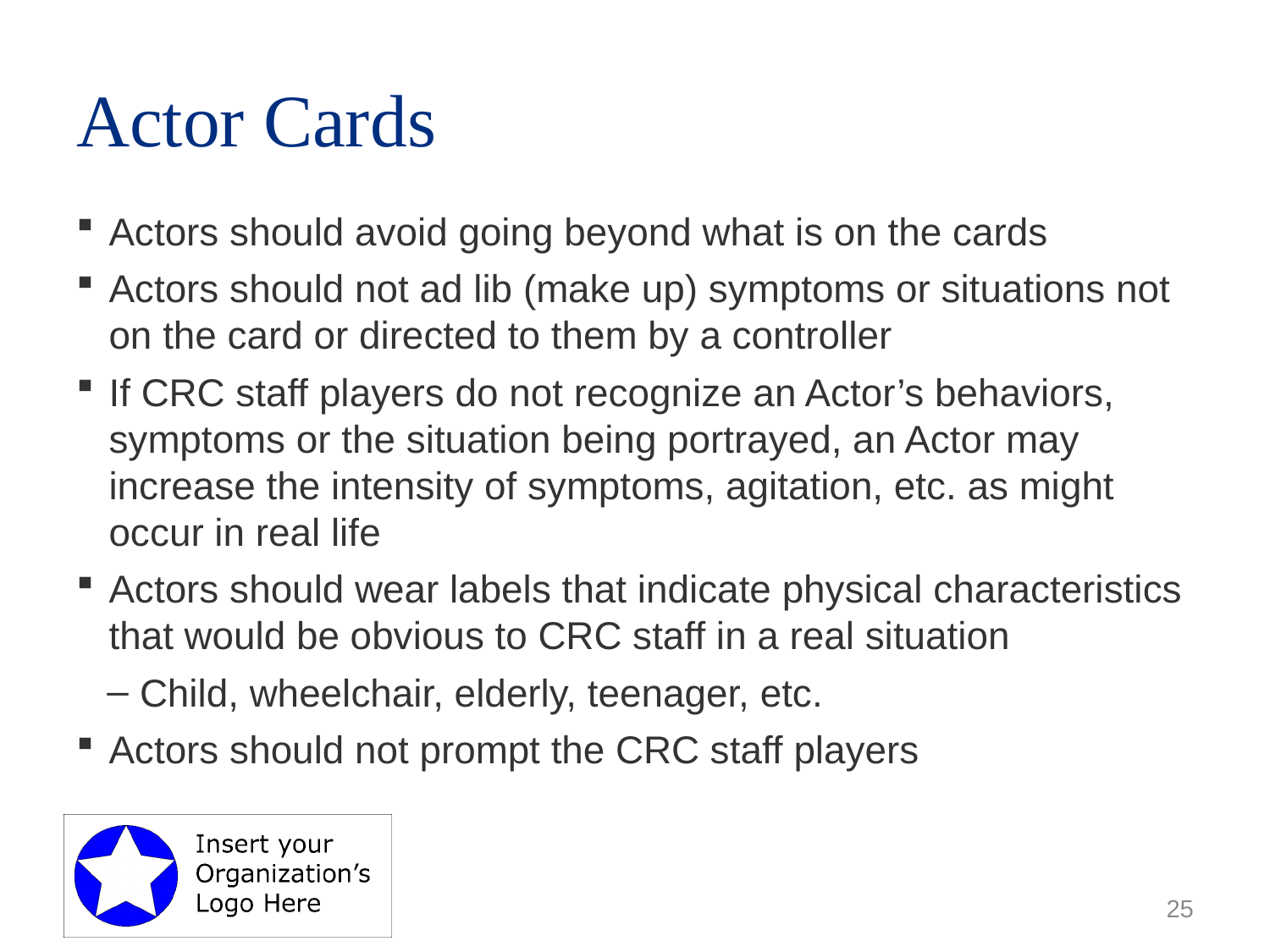

# Actor Cards
Actors should avoid going beyond what is on the cards
Actors should not ad lib (make up) symptoms or situations not on the card or directed to them by a controller
If CRC staff players do not recognize an Actor’s behaviors, symptoms or the situation being portrayed, an Actor may increase the intensity of symptoms, agitation, etc. as might occur in real life
Actors should wear labels that indicate physical characteristics that would be obvious to CRC staff in a real situation
Child, wheelchair, elderly, teenager, etc.
Actors should not prompt the CRC staff players

25